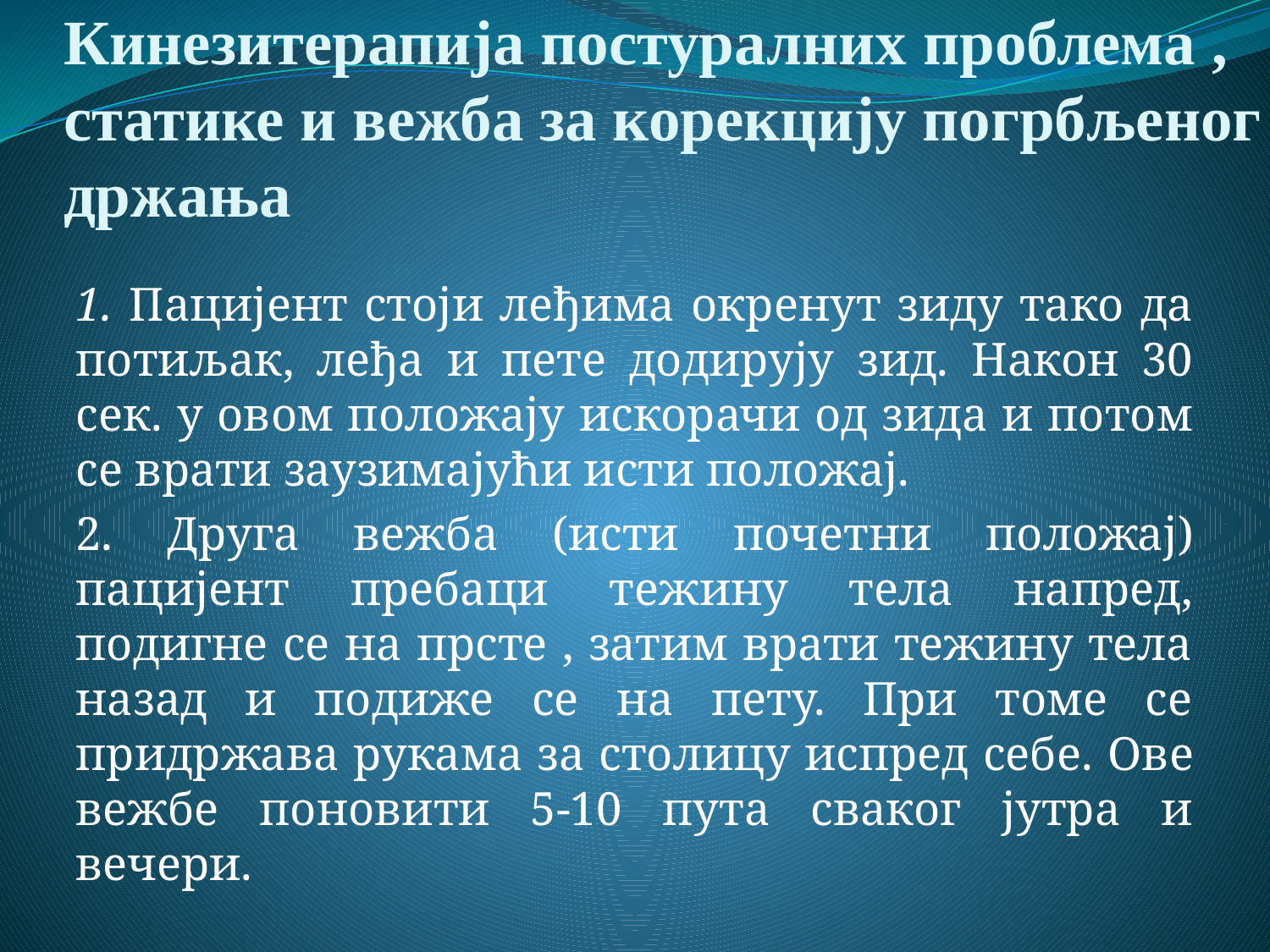

# Кинезитерапија постуралних проблема , статике и вежба за корекцију погрбљеног држања
1. Пацијент стоји леђима окренут зиду тако да потиљак, леђа и пете додирују зид. Након 30 сек. у овом положају искорачи од зида и потом се врати заузимајући исти положај.
2. Друга вежба (исти почетни положај) пацијент пребаци тежину тела напред, подигне се на прсте , затим врати тежину тела назад и подиже се на пету. При томе се придржава рукама за столицу испред себе. Ове вежбе поновити 5-10 пута сваког јутра и вечери.